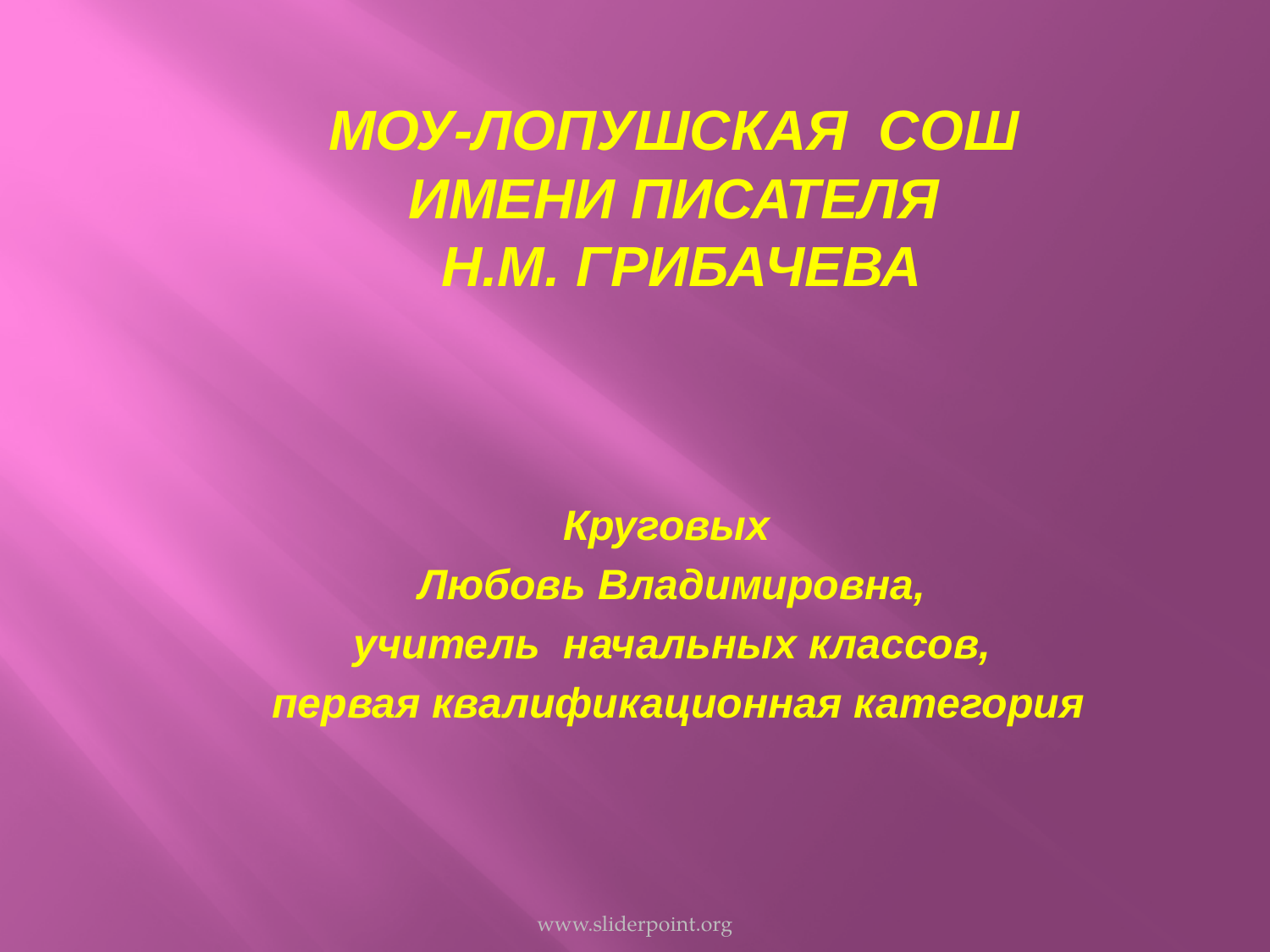

# Моу-Лопушская  СОШ имени писателя Н.М. Грибачева
Круговых
Любовь Владимировна,
учитель  начальных классов,
 первая квалификационная категория
www.sliderpoint.org